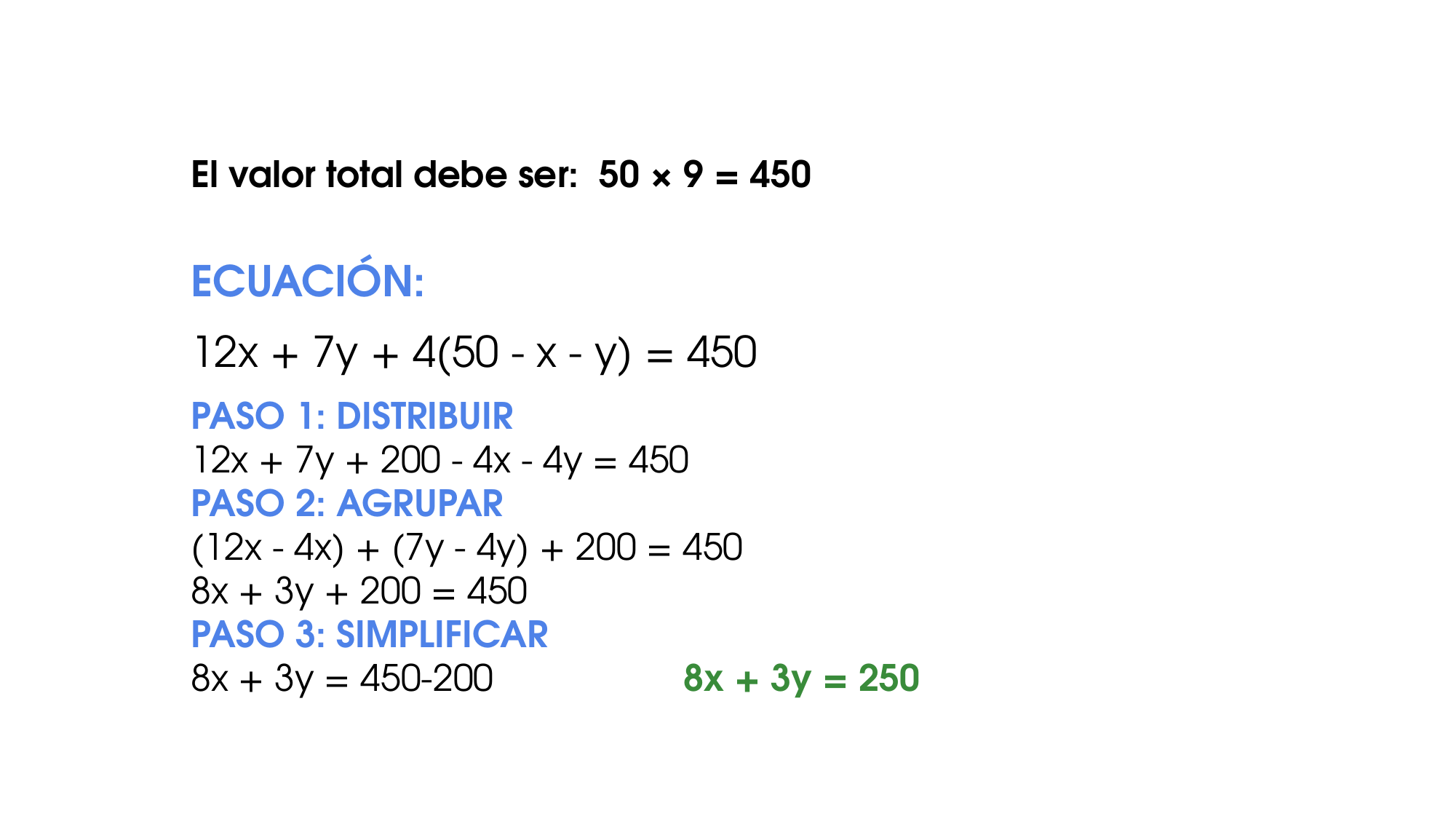

El valor total debe ser:  50 × 9 = 450
ECUACIÓN:
12x + 7y + 4(50 - x - y) = 450
PASO 1: DISTRIBUIR
12x + 7y + 200 - 4x - 4y = 450
PASO 2: AGRUPAR
(12x - 4x) + (7y - 4y) + 200 = 450
8x + 3y + 200 = 450
PASO 3: SIMPLIFICAR
8x + 3y = 450-200                   8x + 3y = 250